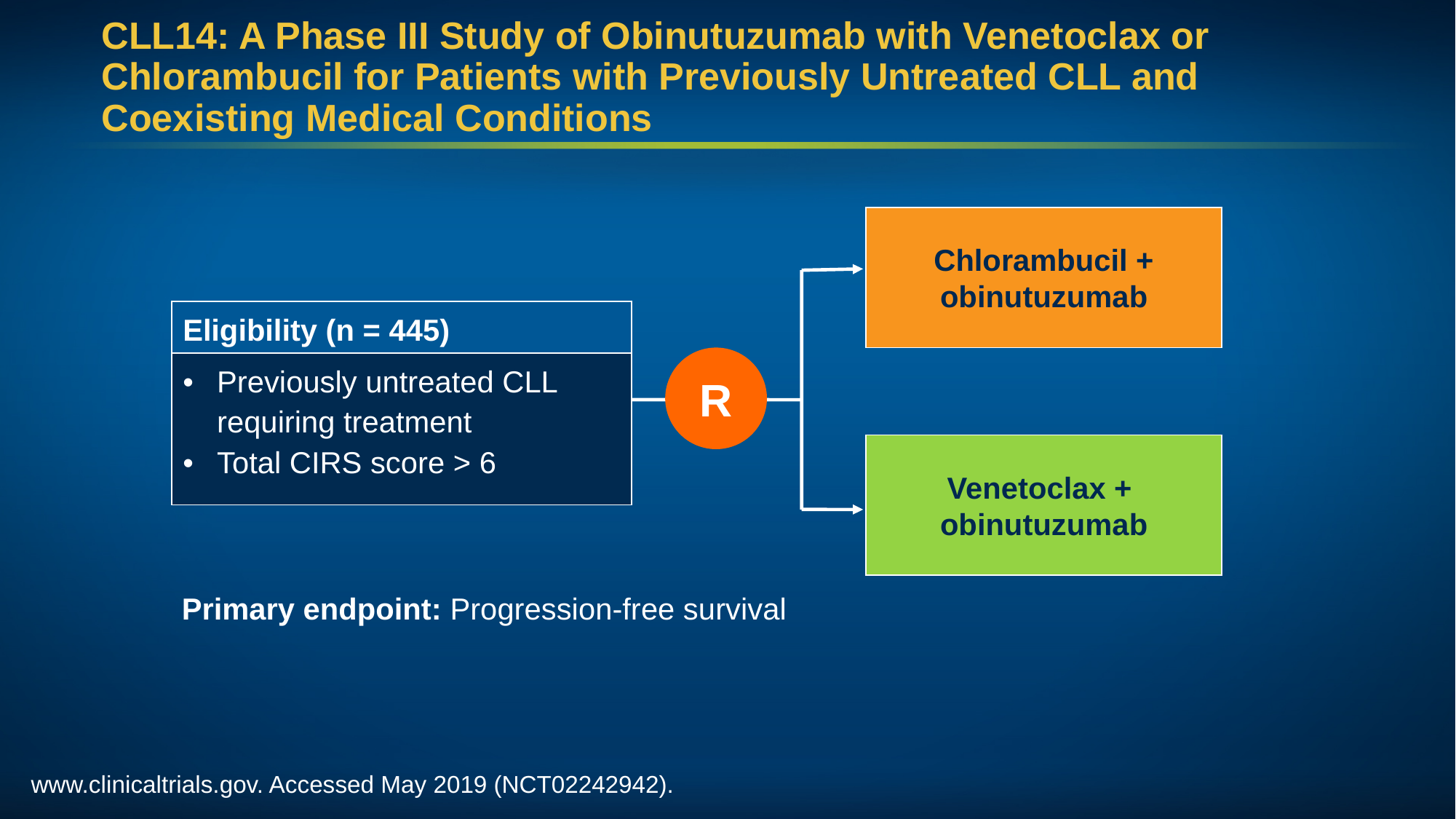

CLL14: A Phase III Study of Obinutuzumab with Venetoclax or Chlorambucil for Patients with Previously Untreated CLL and Coexisting Medical Conditions
Chlorambucil +
obinutuzumab

| Eligibility (n = 445) |
| --- |
| Previously untreated CLL requiring treatment Total CIRS score > 6 |
R

Venetoclax +
obinutuzumab

Primary endpoint: Progression-free survival
www.clinicaltrials.gov. Accessed May 2019 (NCT02242942).